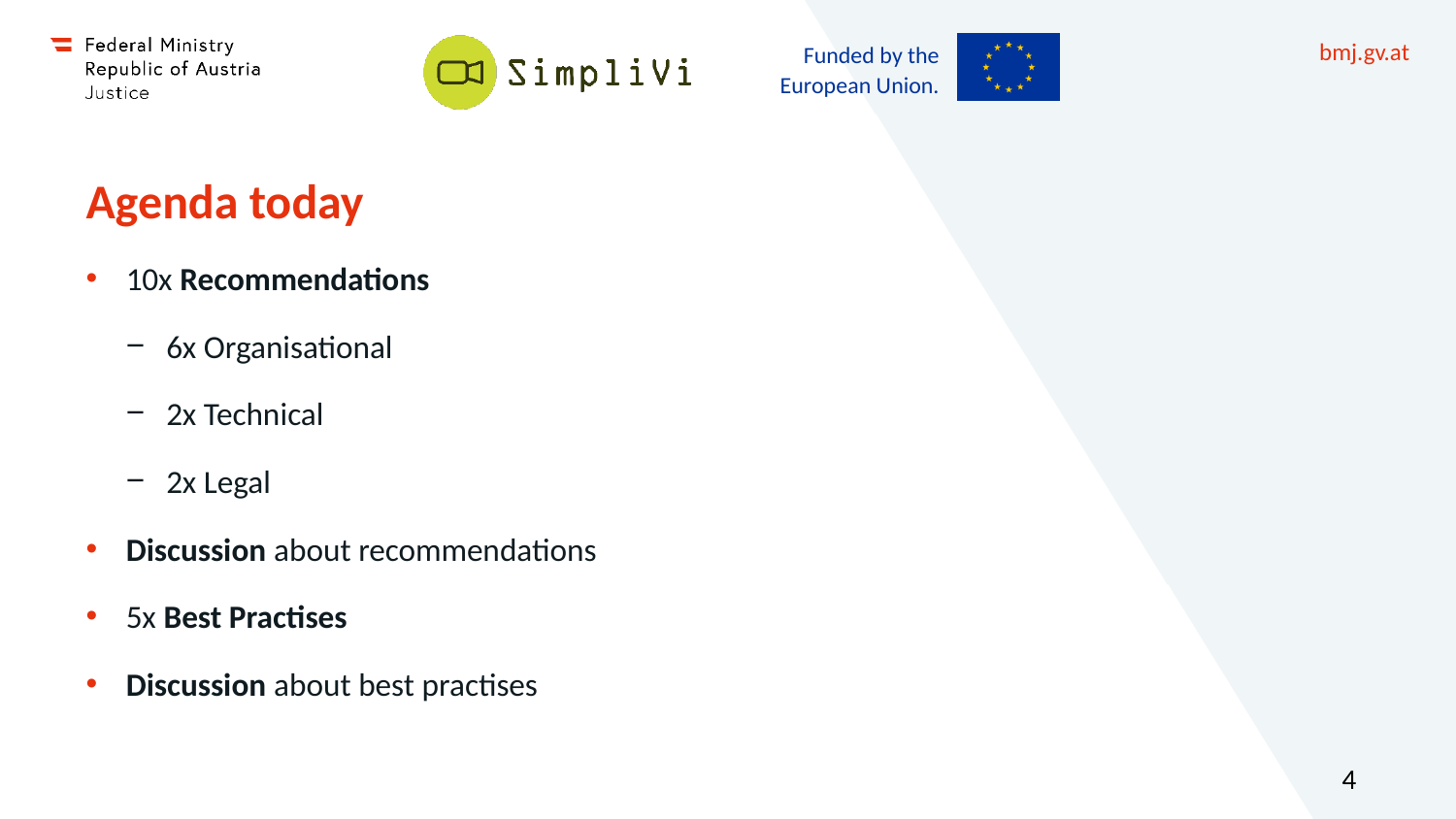

# Agenda today
10x Recommendations
6x Organisational
2x Technical
2x Legal
Discussion about recommendations
5x Best Practises
Discussion about best practises

4